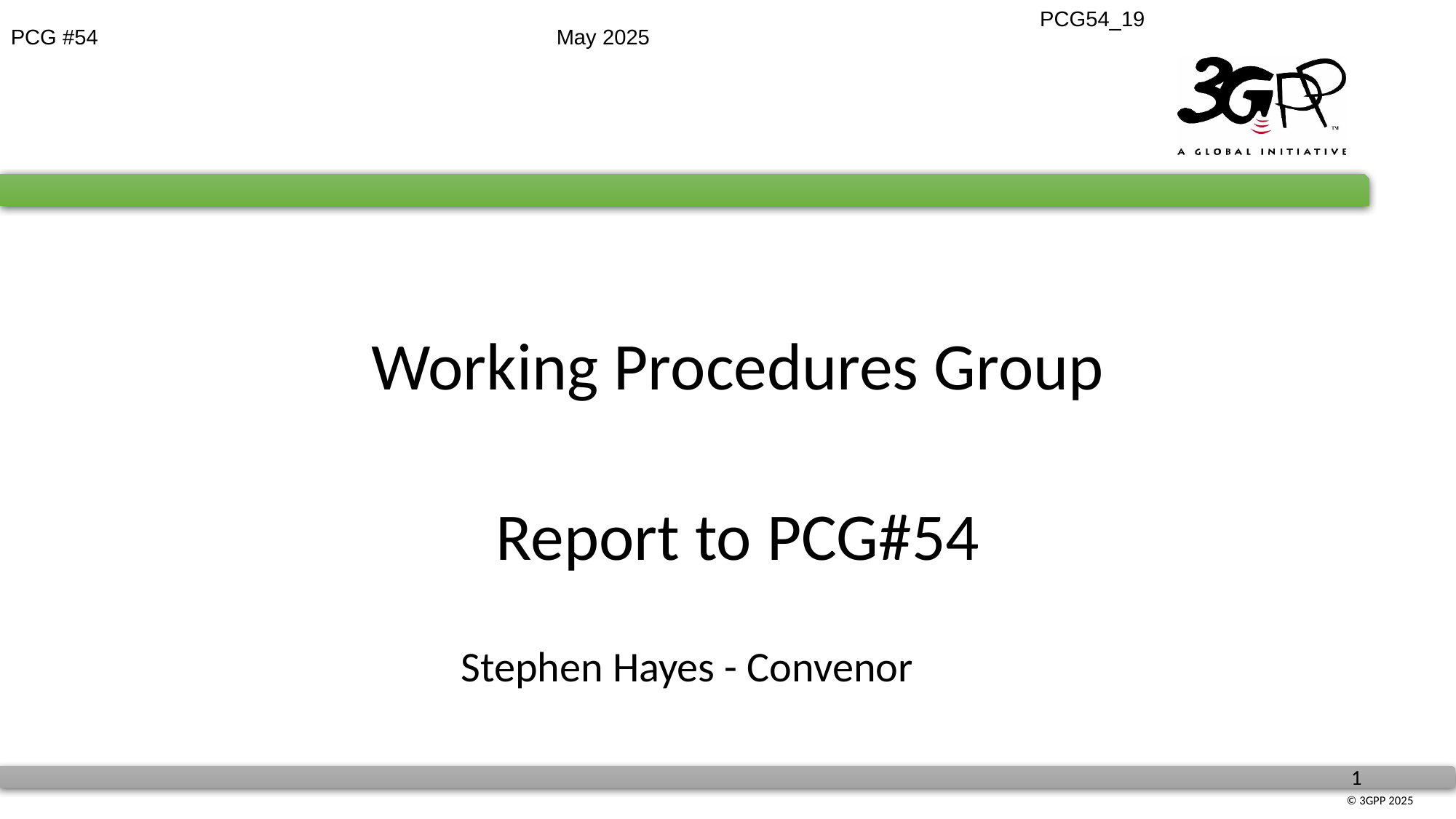

# Working Procedures Group Report to PCG#54
Stephen Hayes - Convenor